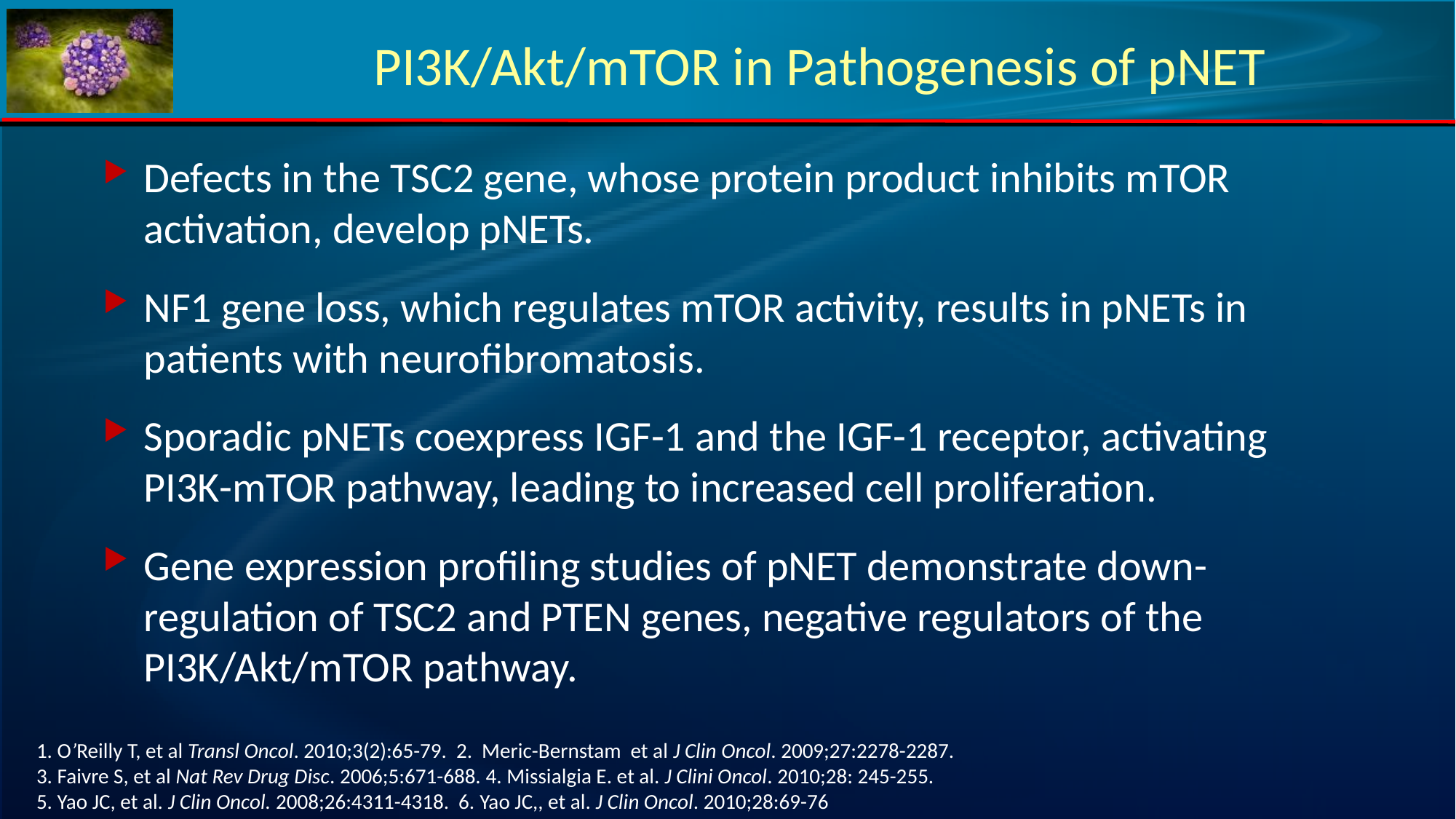

# PI3K/Akt/mTOR in Pathogenesis of pNET
Defects in the TSC2 gene, whose protein product inhibits mTOR activation, develop pNETs.
NF1 gene loss, which regulates mTOR activity, results in pNETs in patients with neurofibromatosis.
Sporadic pNETs coexpress IGF-1 and the IGF-1 receptor, activating PI3K-mTOR pathway, leading to increased cell proliferation.
Gene expression profiling studies of pNET demonstrate down-regulation of TSC2 and PTEN genes, negative regulators of the PI3K/Akt/mTOR pathway.

 1. O’Reilly T, et al Transl Oncol. 2010;3(2):65-79.  2.  Meric-Bernstam  et al J Clin Oncol. 2009;27:2278-2287.
 3. Faivre S, et al Nat Rev Drug Disc. 2006;5:671-688. 4. Missialgia E. et al. J Clini Oncol. 2010;28: 245-255.
 5. Yao JC, et al. J Clin Oncol. 2008;26:4311-4318.  6. Yao JC,, et al. J Clin Oncol. 2010;28:69-76